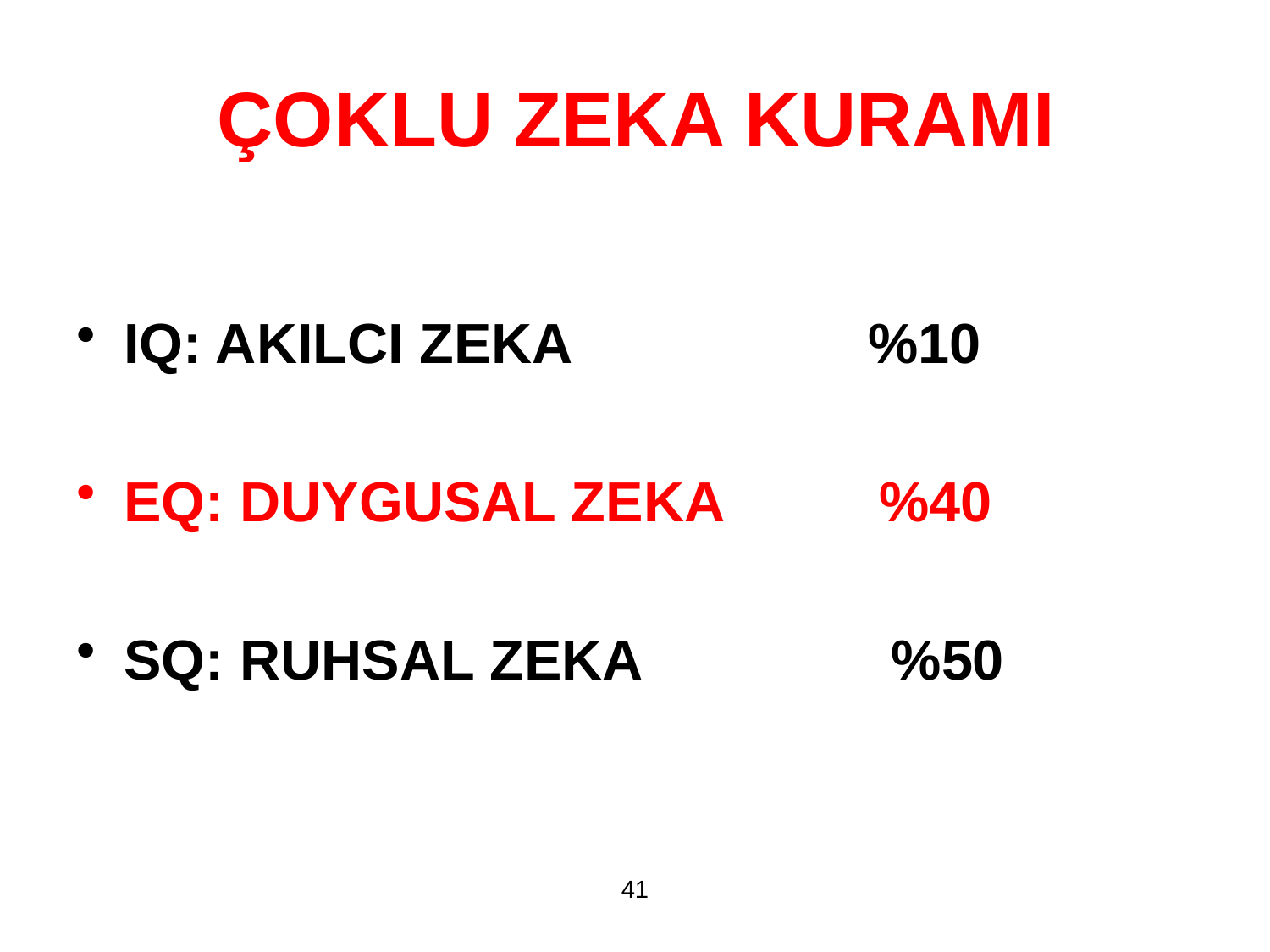

# ÇOKLU ZEKA KURAMI

IQ: AKILCI ZEKA                   %10

EQ: DUYGUSAL ZEKA          %40

SQ: RUHSAL ZEKA                %50
41